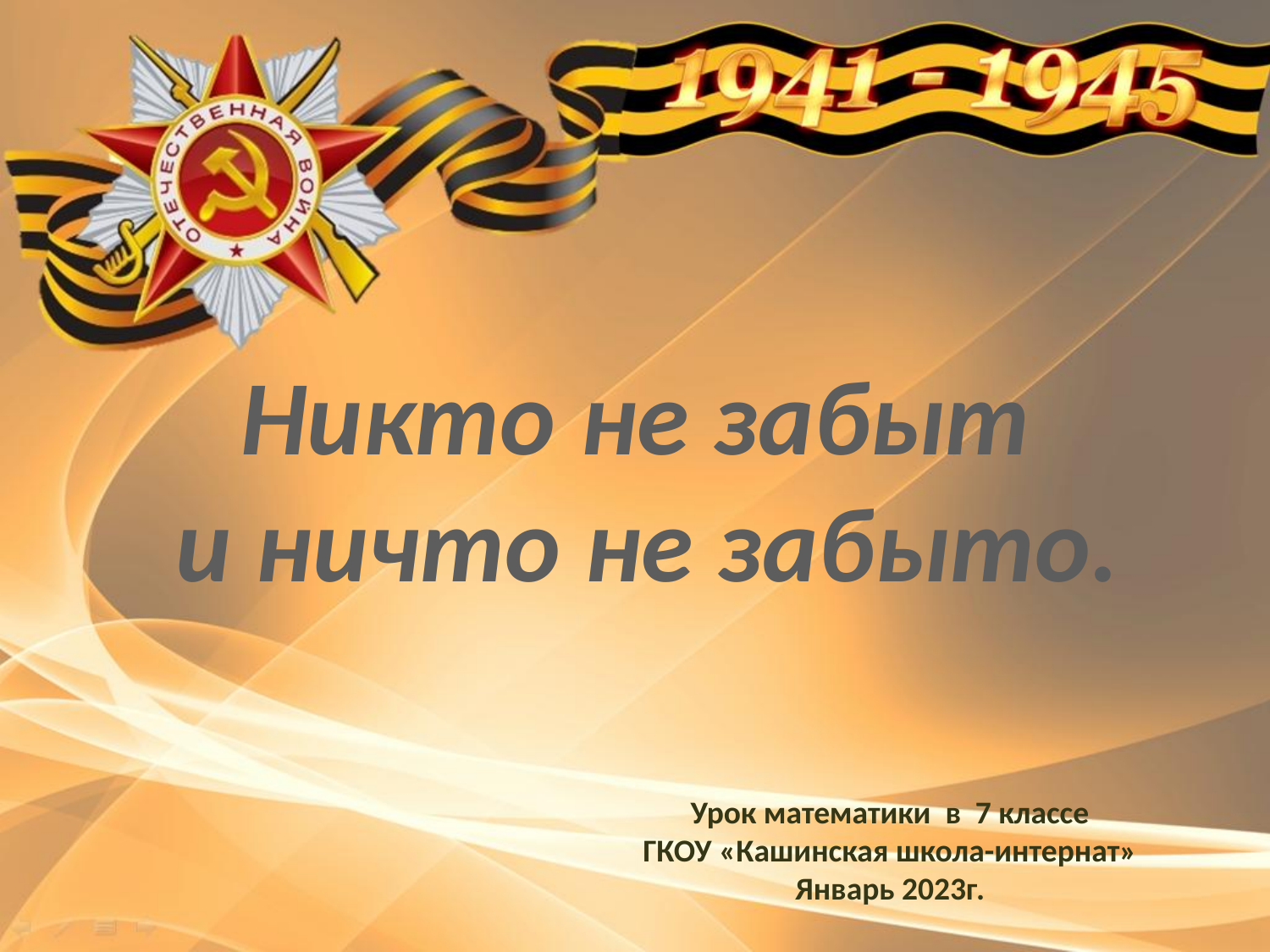

Никто не забыт
и ничто не забыто.

Урок математики  в  7 классе
ГКОУ «Кашинская школа-интернат»
Январь 2023г.